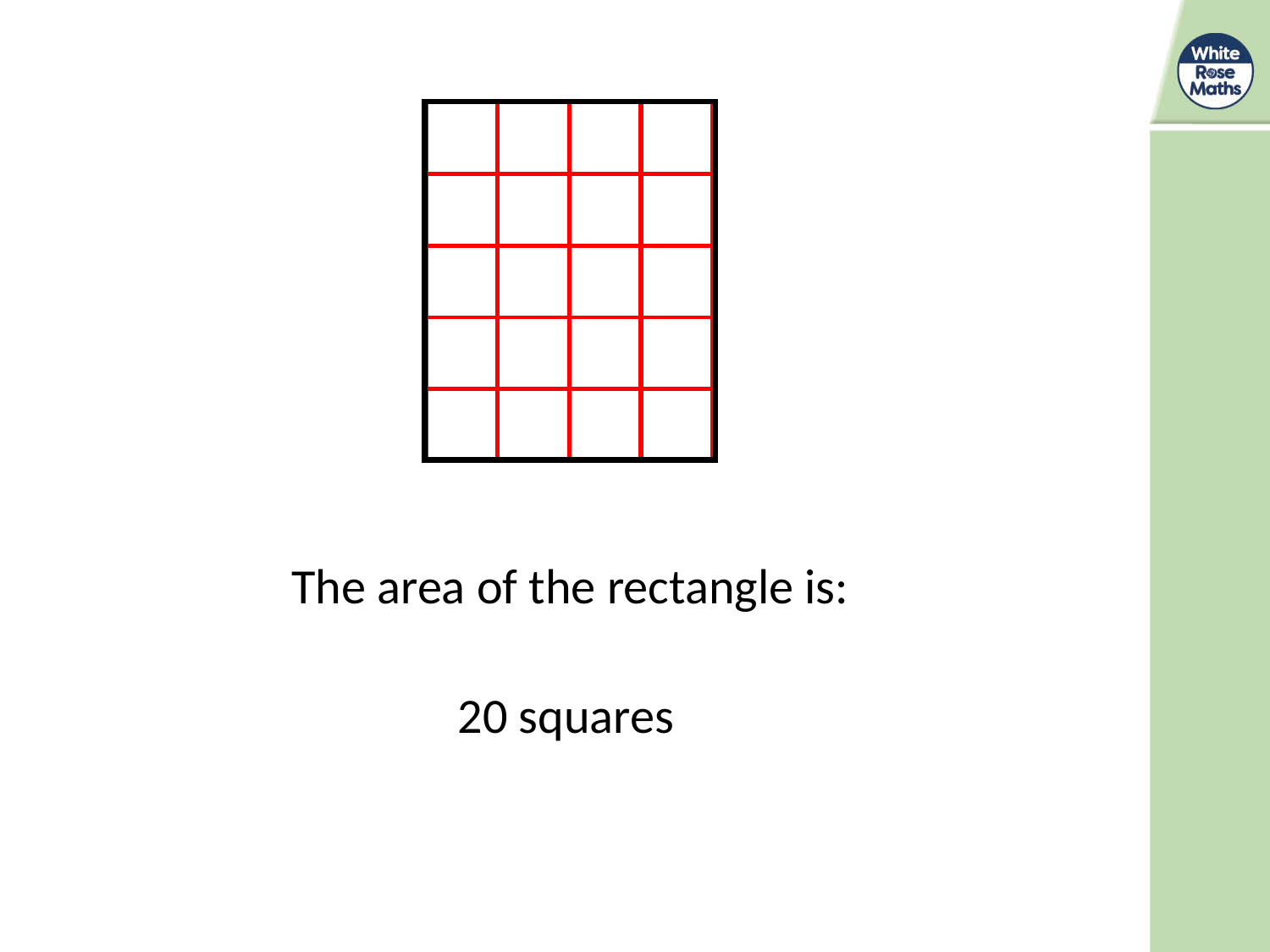

The area of the rectangle is:
20 squares